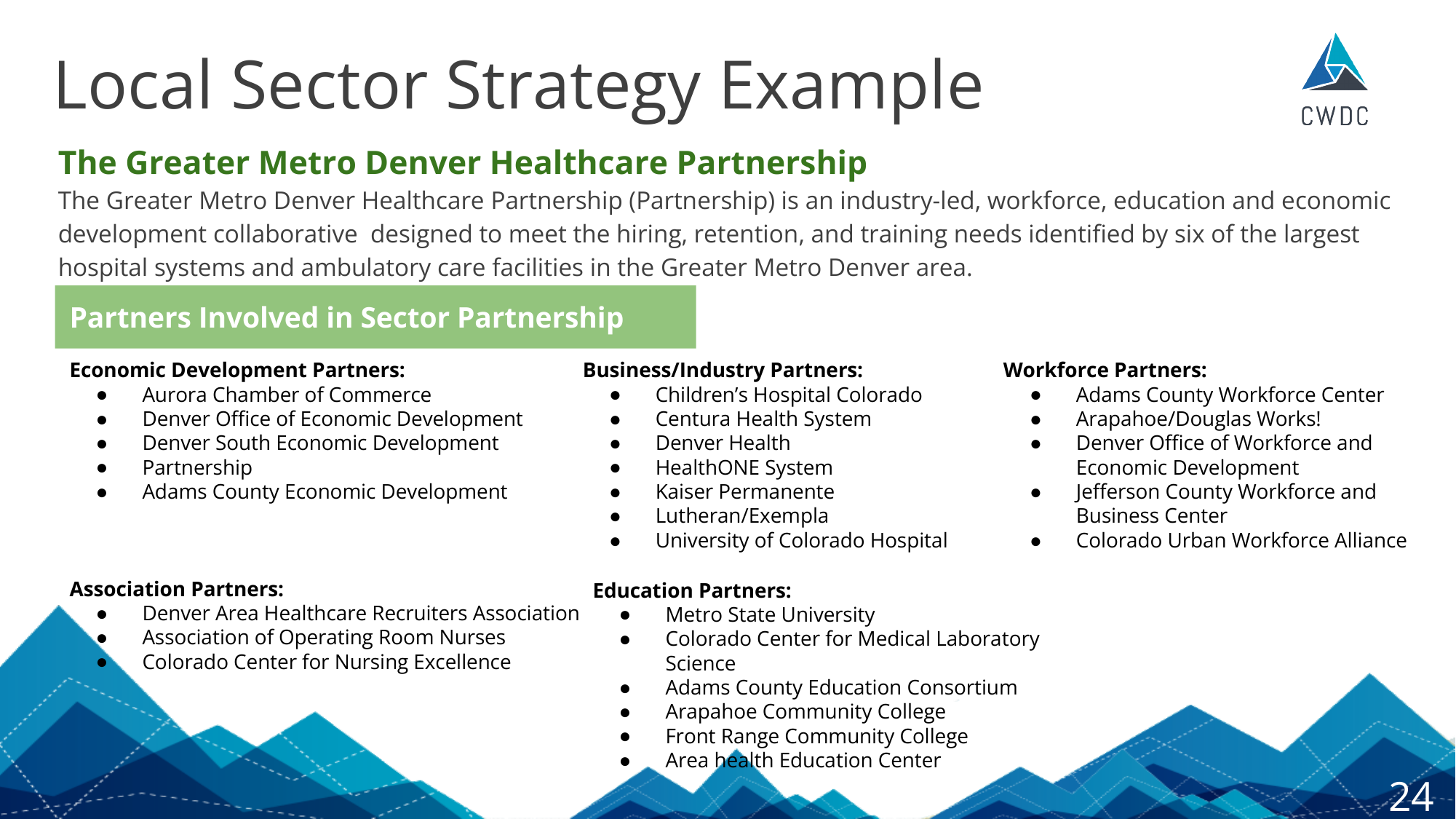

# Local Sector Strategy Example
The Greater Metro Denver Healthcare Partnership
The Greater Metro Denver Healthcare Partnership (Partnership) is an industry-led, workforce, education and economic development collaborative  designed to meet the hiring, retention, and training needs identified by six of the largest hospital systems and ambulatory care facilities in the Greater Metro Denver area.

Partners Involved in Sector Partnership
Business/Industry Partners:
Children’s Hospital Colorado
Centura Health System
Denver Health
HealthONE System
Kaiser Permanente
Lutheran/Exempla
University of Colorado Hospital

Economic Development Partners:
Aurora Chamber of Commerce
Denver Office of Economic Development
Denver South Economic Development
Partnership
Adams County Economic Development

Association Partners:
Denver Area Healthcare Recruiters Association
Association of Operating Room Nurses
Colorado Center for Nursing Excellence
Workforce Partners:
Adams County Workforce Center
Arapahoe/Douglas Works!
Denver Office of Workforce and Economic Development
Jefferson County Workforce and Business Center
Colorado Urban Workforce Alliance

Education Partners:
Metro State University
Colorado Center for Medical Laboratory Science
Adams County Education Consortium
Arapahoe Community College
Front Range Community College
Area health Education Center

24